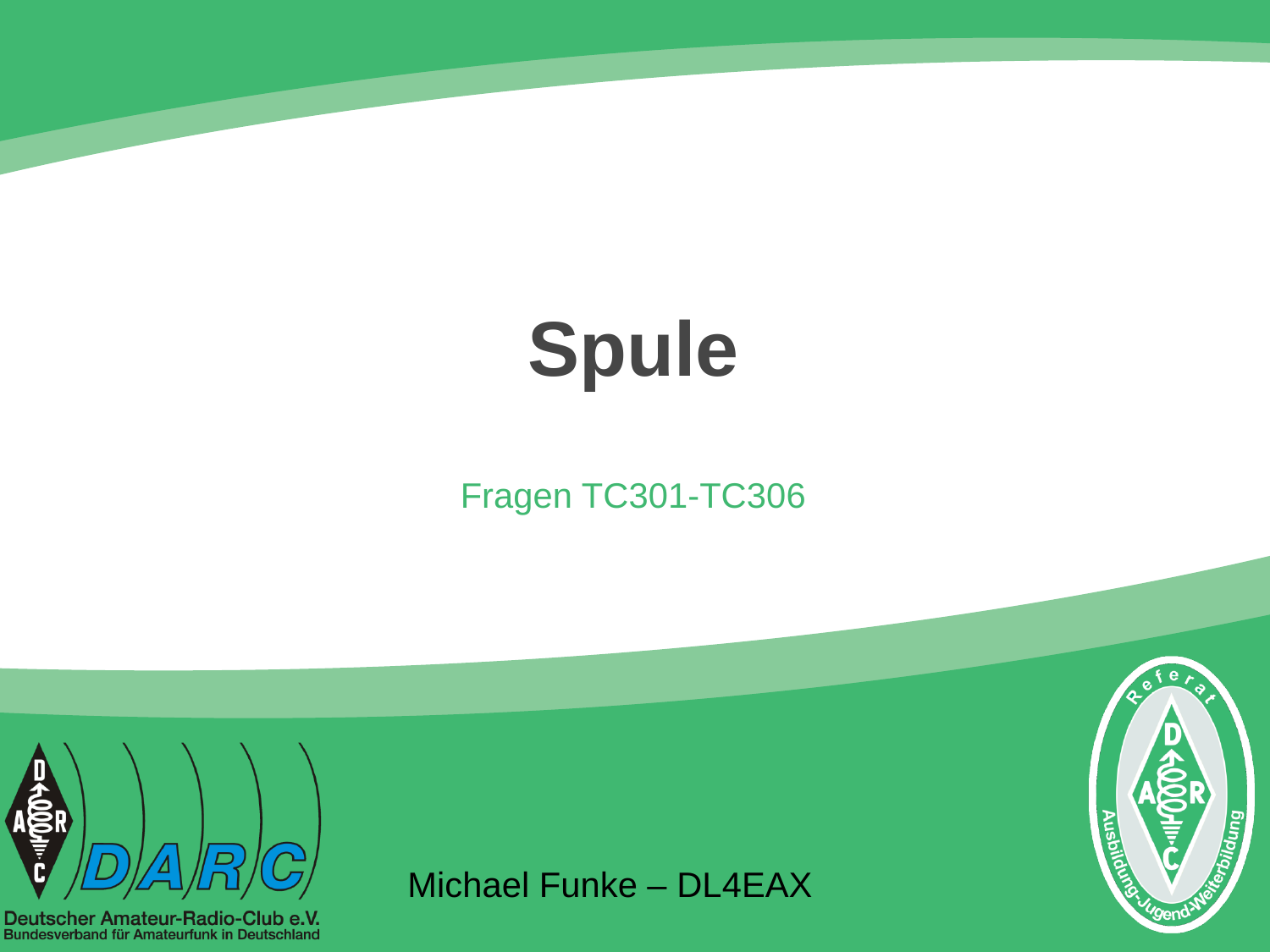

# Spule
Fragen TC301-TC306
Michael Funke – DL4EAX